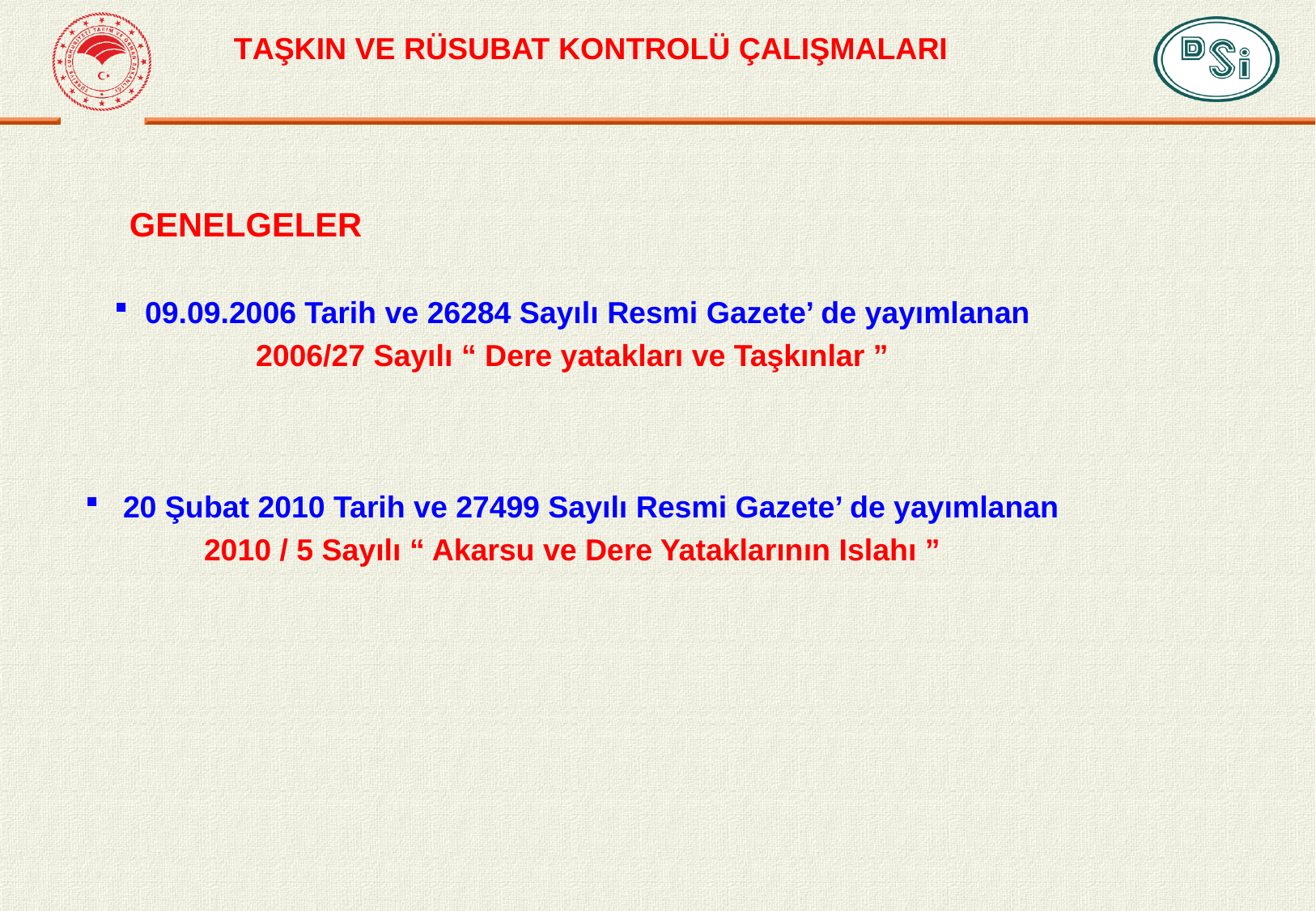

TAŞKIN VE RÜSUBAT KONTROLÜ ÇALIŞMALARI
# GENELGELER
  09.09.2006 Tarih ve 26284 Sayılı Resmi Gazete’ de yayımlanan
2006/27 Sayılı “ Dere yatakları ve Taşkınlar ”
20 Şubat 2010 Tarih ve 27499 Sayılı Resmi Gazete’ de yayımlanan
2010 / 5 Sayılı “ Akarsu ve Dere Yataklarının Islahı ”